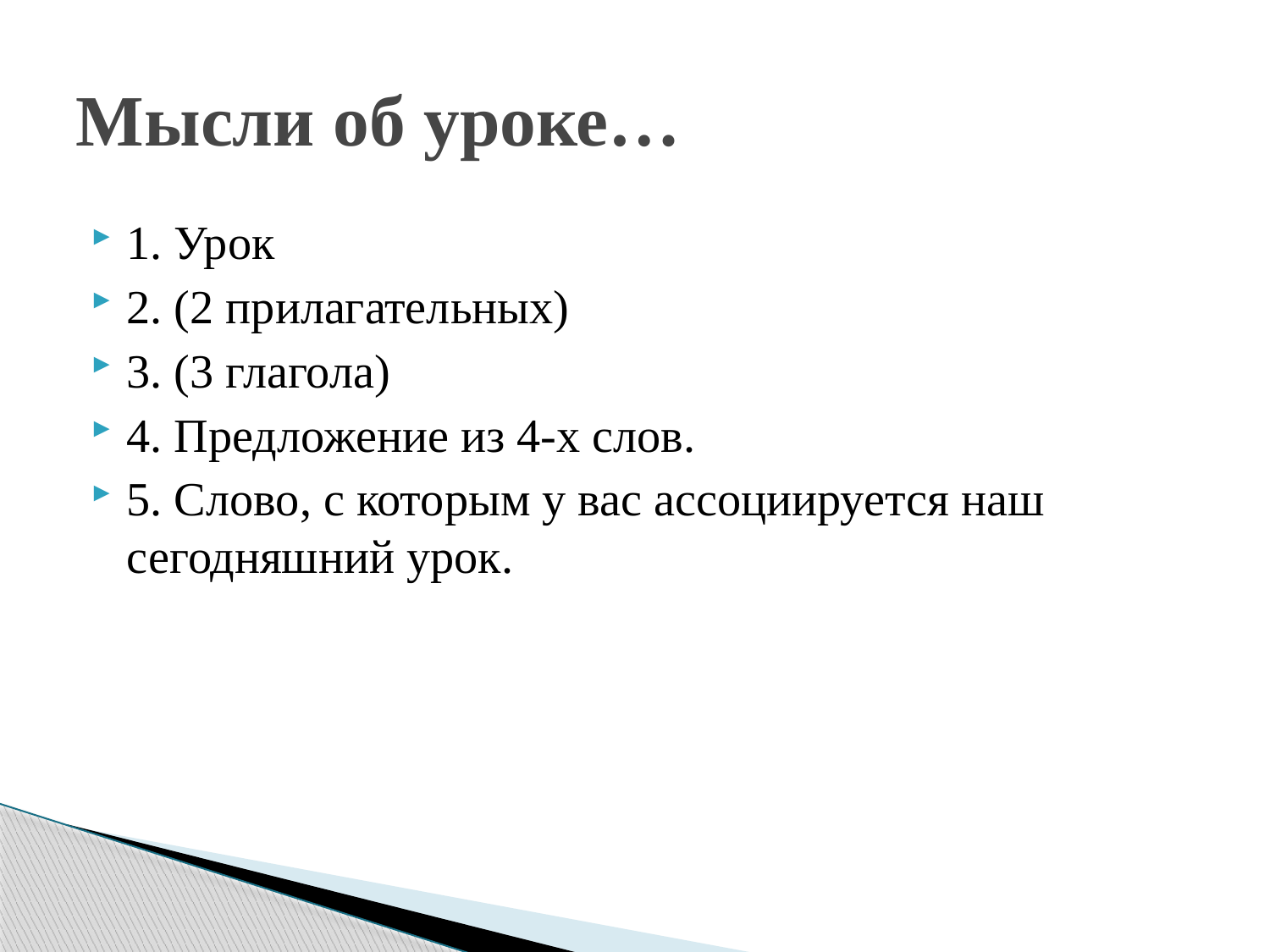

# Мысли об уроке…
1. Урок
2. (2 прилагательных)
3. (3 глагола)
4. Предложение из 4-х слов.
5. Слово, с которым у вас ассоциируется наш сегодняшний урок.